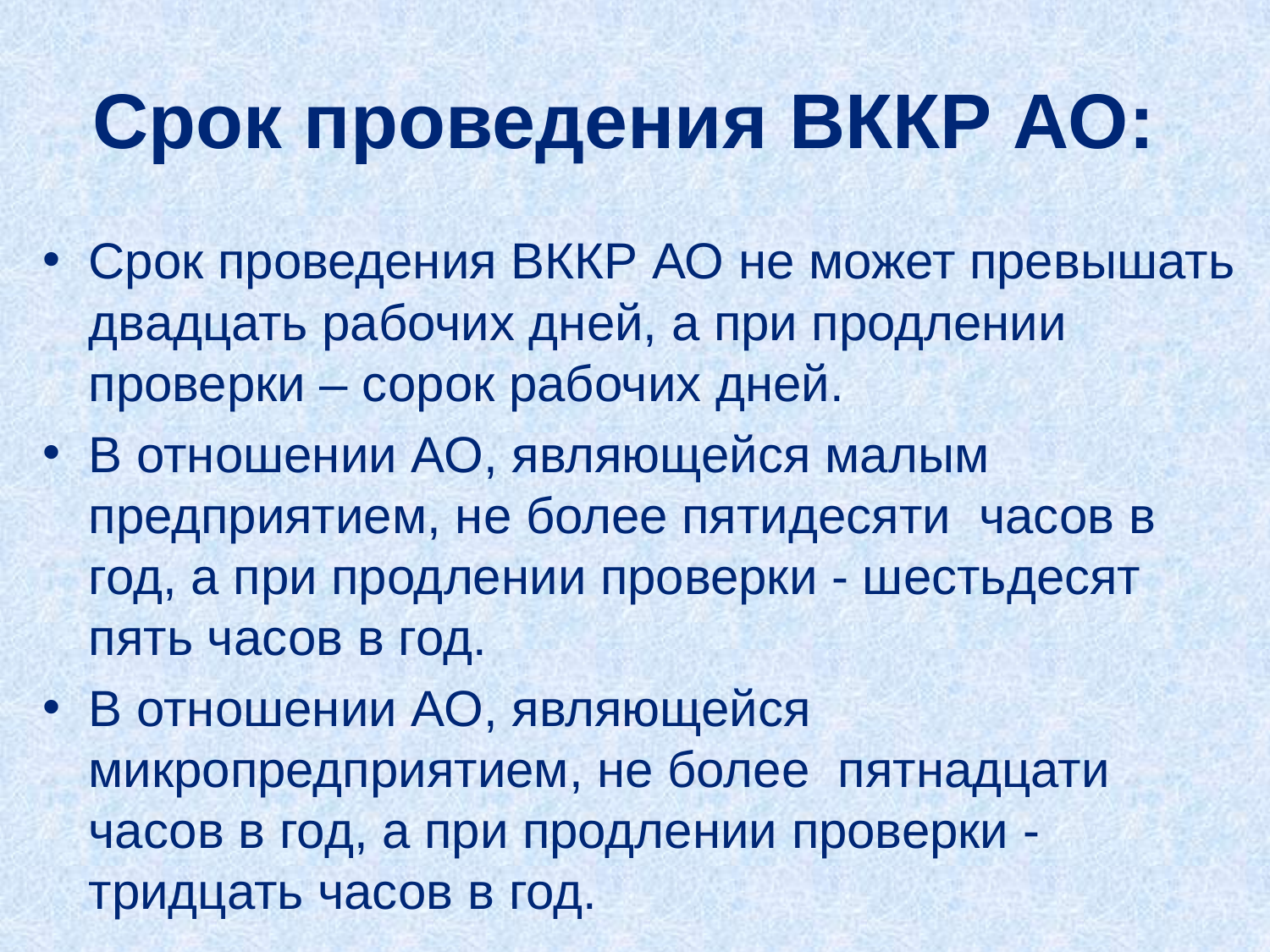

# Срок проведения ВККР АО:
Срок проведения ВККР АО не может превышать двадцать рабочих дней, а при продлении проверки – сорок рабочих дней.
В отношении АО, являющейся малым предприятием, не более пятидесяти  часов в год, а при продлении проверки - шестьдесят пять часов в год.
В отношении АО, являющейся микропредприятием, не более  пятнадцати часов в год, а при продлении проверки - тридцать часов в год.